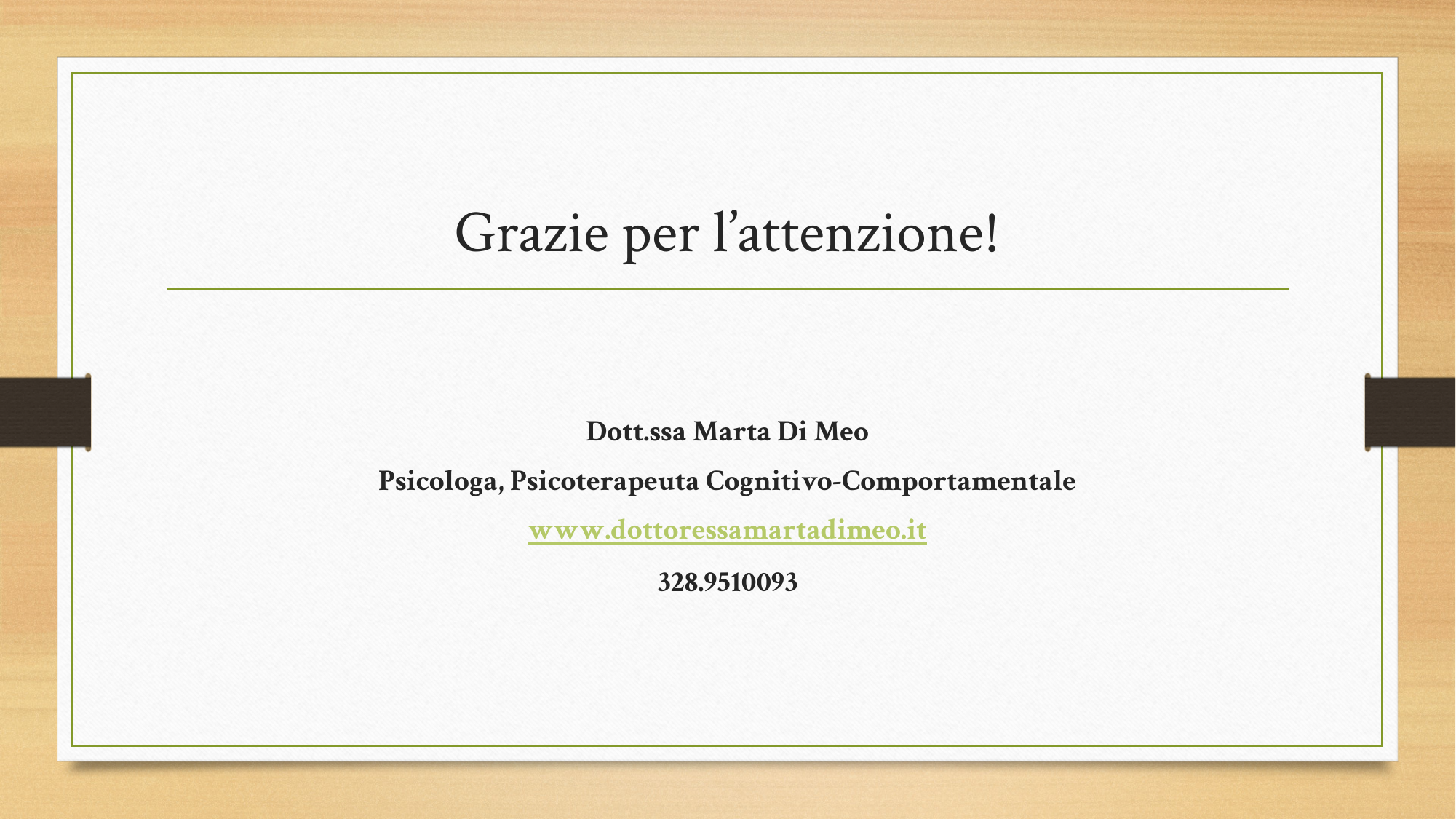

# Grazie per l’attenzione!

Dott.ssa Marta Di Meo
Psicologa, Psicoterapeuta Cognitivo-Comportamentale
www.dottoressamartadimeo.it
328.9510093